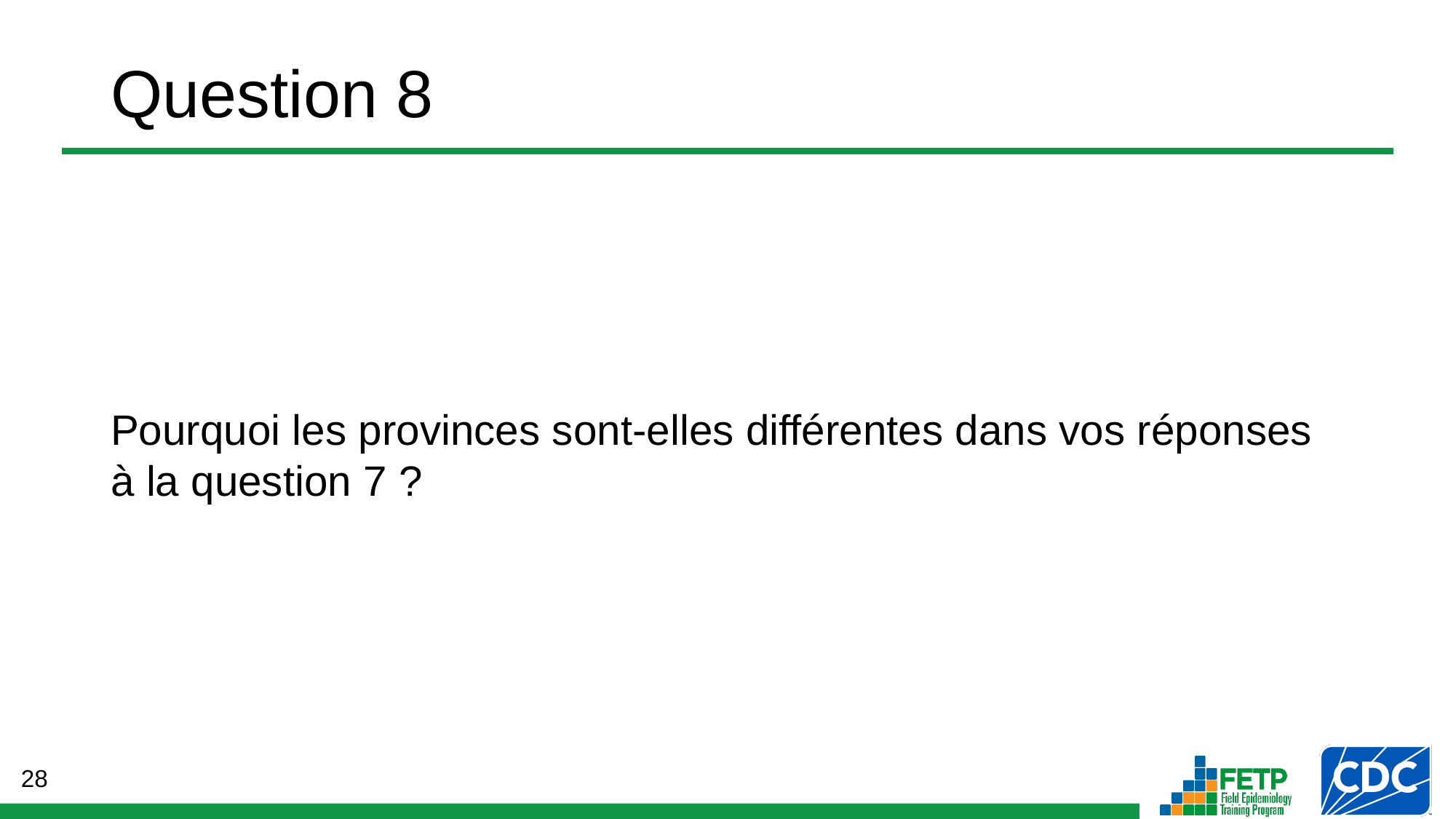

# Question 8
Pourquoi les provinces sont-elles différentes dans vos réponses à la question 7 ?